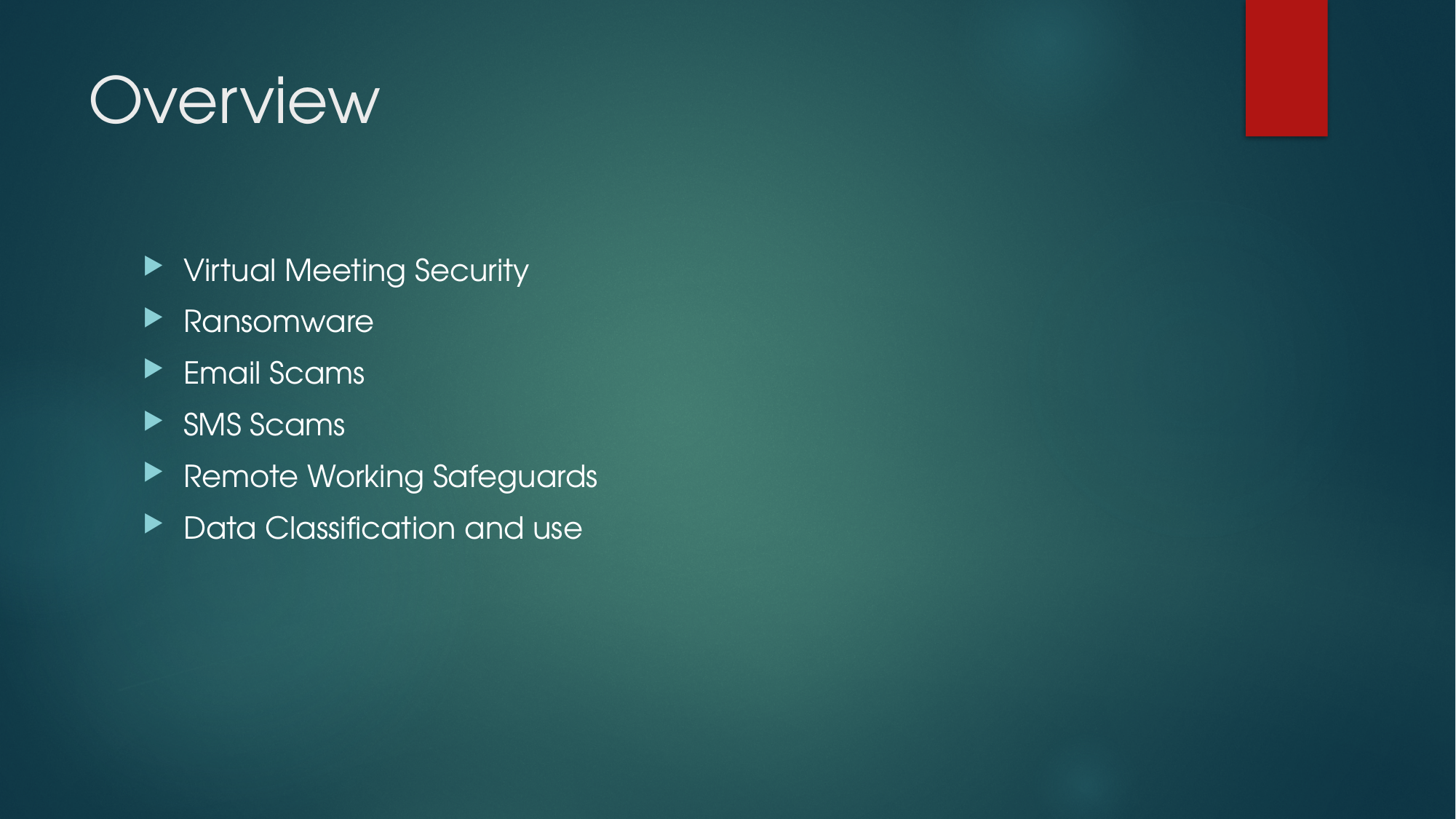

# Overview
Virtual Meeting Security
Ransomware
Email Scams
SMS Scams
Remote Working Safeguards
Data Classification and use